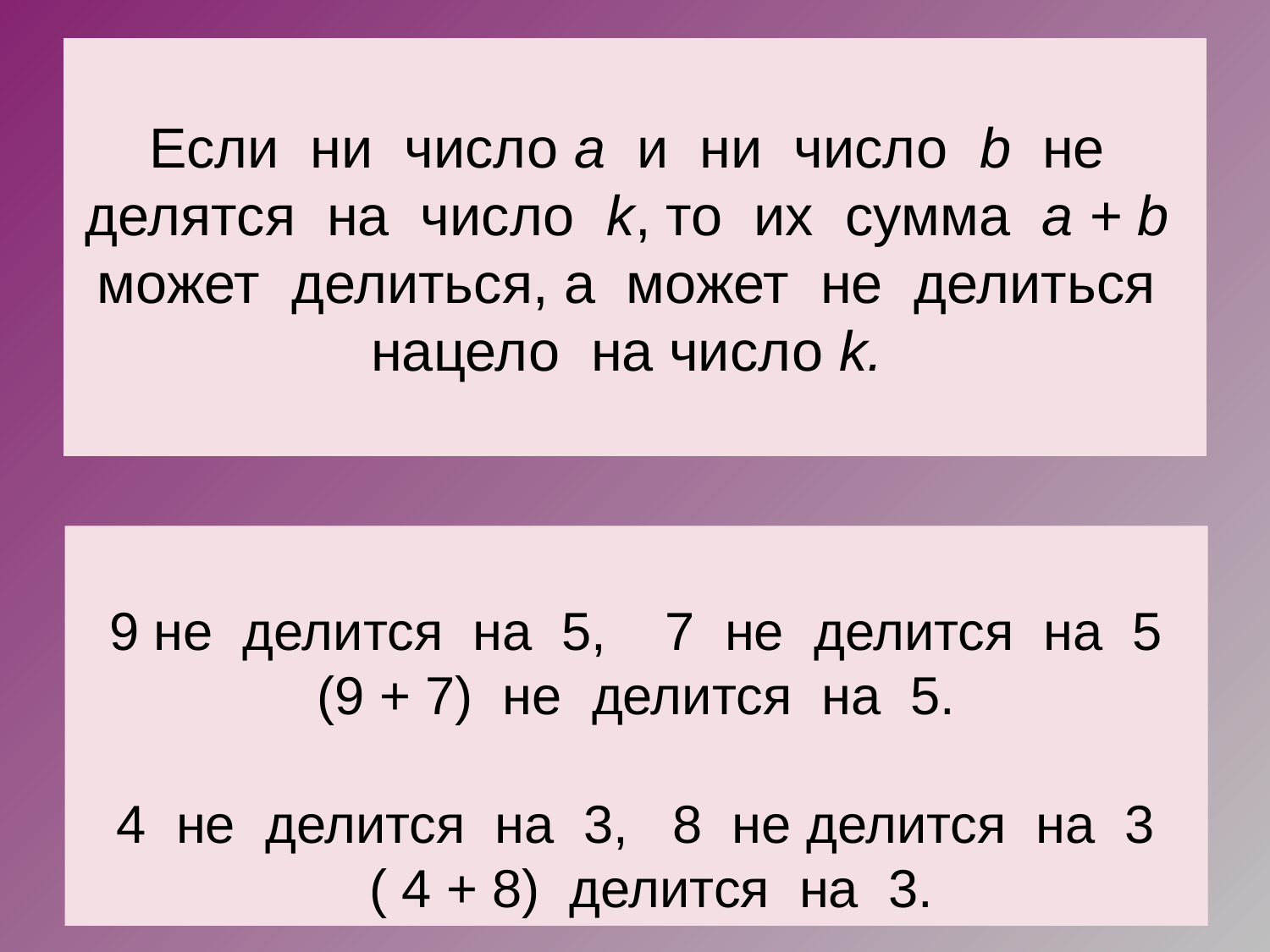

# Если  ни  число a  и  ни  число  b  не  делятся  на  число  k, то  их  сумма  a + b  может  делиться, а  может  не  делиться  нацело  на число k.

9 не  делится  на  5,    7  не  делится  на  5
(9 + 7)  не  делится  на  5.

4  не  делится  на  3,   8  не делится  на  3
  ( 4 + 8)  делится  на  3.